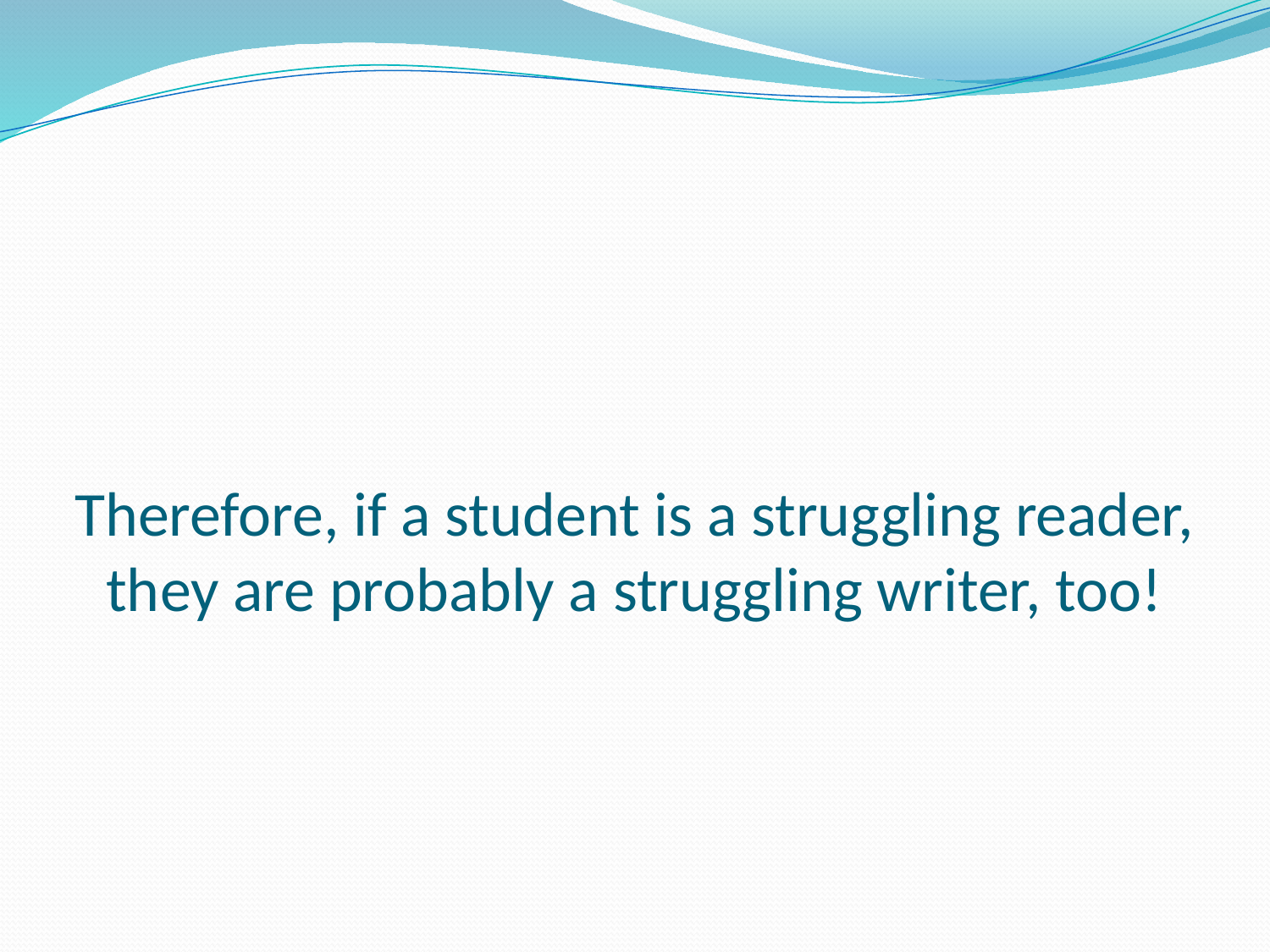

# Therefore, if a student is a struggling reader, they are probably a struggling writer, too!